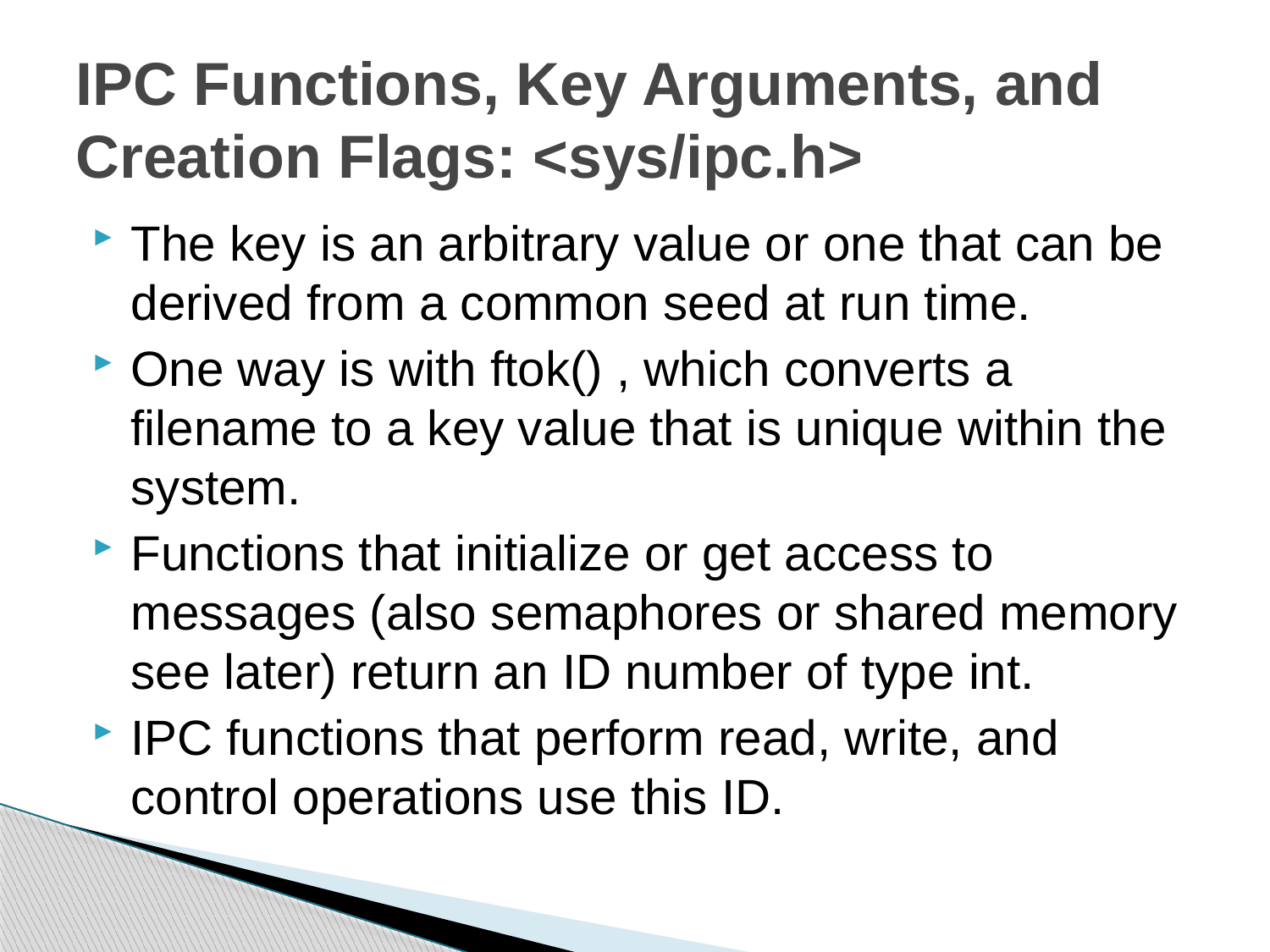

# IPC Functions, Key Arguments, and Creation Flags: <sys/ipc.h>
The key is an arbitrary value or one that can be derived from a common seed at run time.
One way is with ftok() , which converts a filename to a key value that is unique within the system.
Functions that initialize or get access to messages (also semaphores or shared memory see later) return an ID number of type int.
IPC functions that perform read, write, and control operations use this ID.